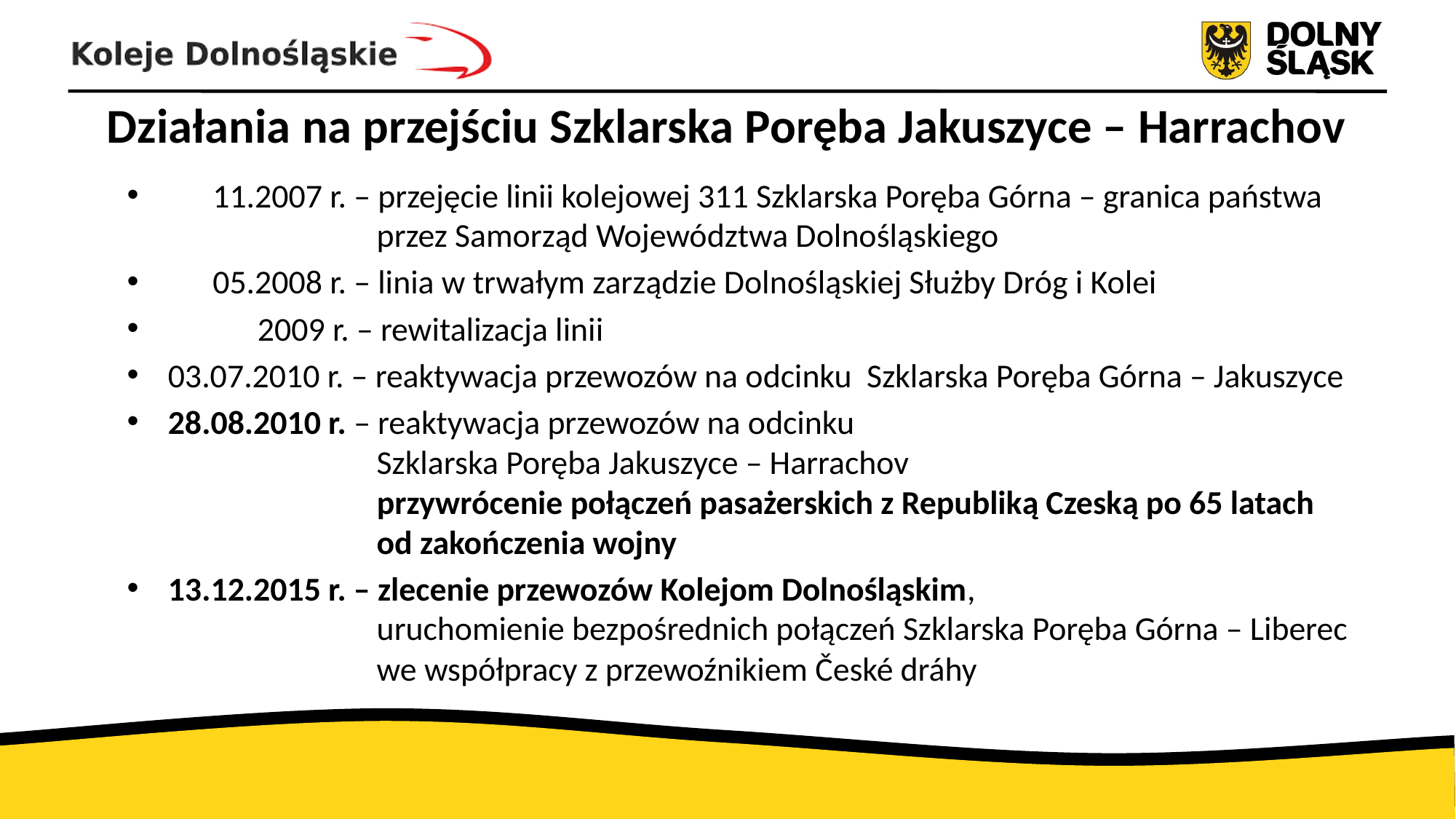

# Działania na przejściu Szklarska Poręba Jakuszyce – Harrachov
      11.2007 r. – przejęcie linii kolejowej 311 Szklarska Poręba Górna – granica państwa
                            przez Samorząd Województwa Dolnośląskiego
      05.2008 r. – linia w trwałym zarządzie Dolnośląskiej Służby Dróg i Kolei
            2009 r. – rewitalizacja linii
03.07.2010 r. – reaktywacja przewozów na odcinku  Szklarska Poręba Górna – Jakuszyce
28.08.2010 r. – reaktywacja przewozów na odcinku
                            Szklarska Poręba Jakuszyce – Harrachov
                            przywrócenie połączeń pasażerskich z Republiką Czeską po 65 latach
                            od zakończenia wojny
13.12.2015 r. – zlecenie przewozów Kolejom Dolnośląskim,
                            uruchomienie bezpośrednich połączeń Szklarska Poręba Górna – Liberec
                            we współpracy z przewoźnikiem České dráhy